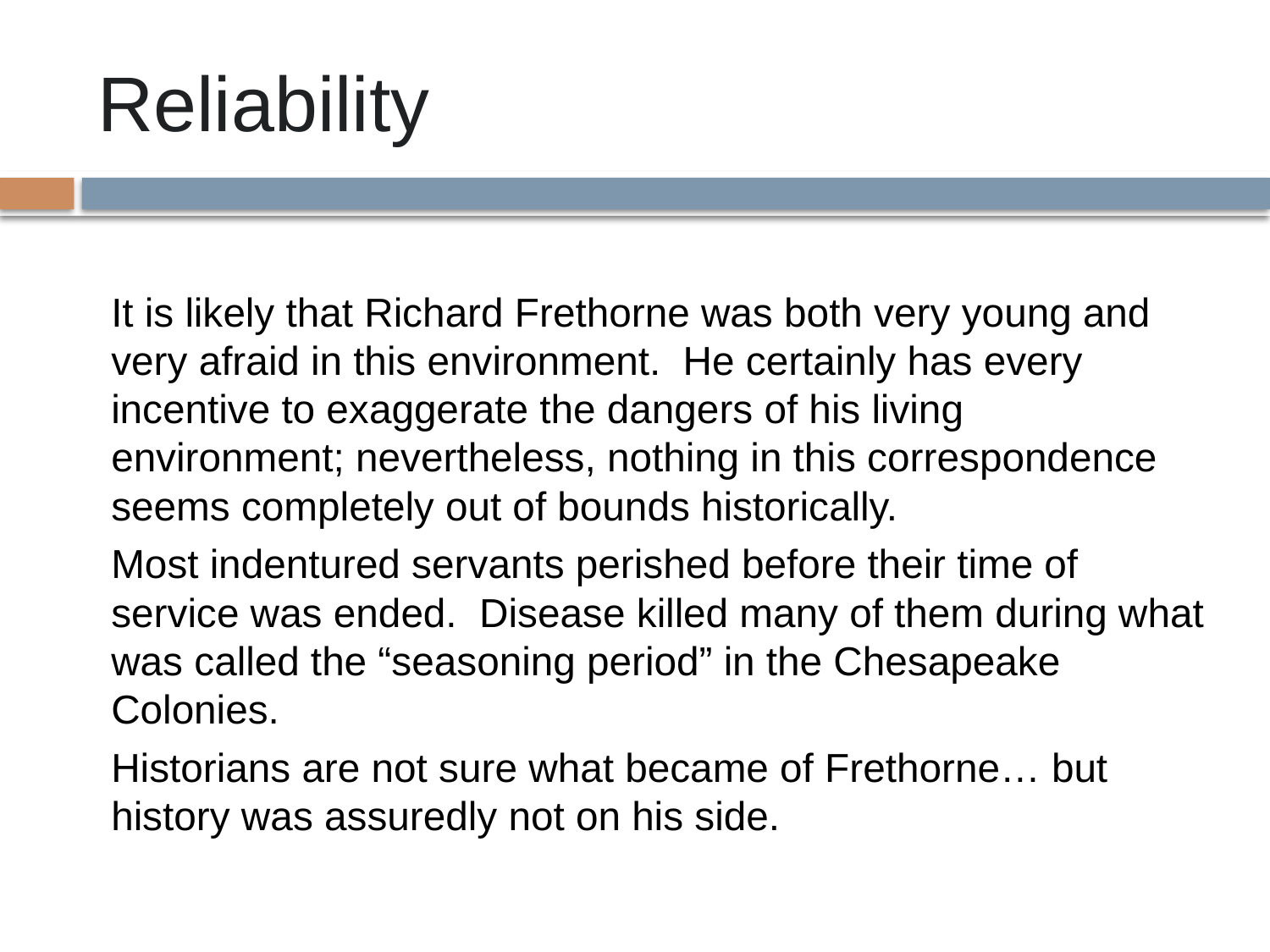

# Reliability

It is likely that Richard Frethorne was both very young and very afraid in this environment.  He certainly has every incentive to exaggerate the dangers of his living environment; nevertheless, nothing in this correspondence seems completely out of bounds historically.
Most indentured servants perished before their time of service was ended.  Disease killed many of them during what was called the “seasoning period” in the Chesapeake Colonies.
Historians are not sure what became of Frethorne… but history was assuredly not on his side.